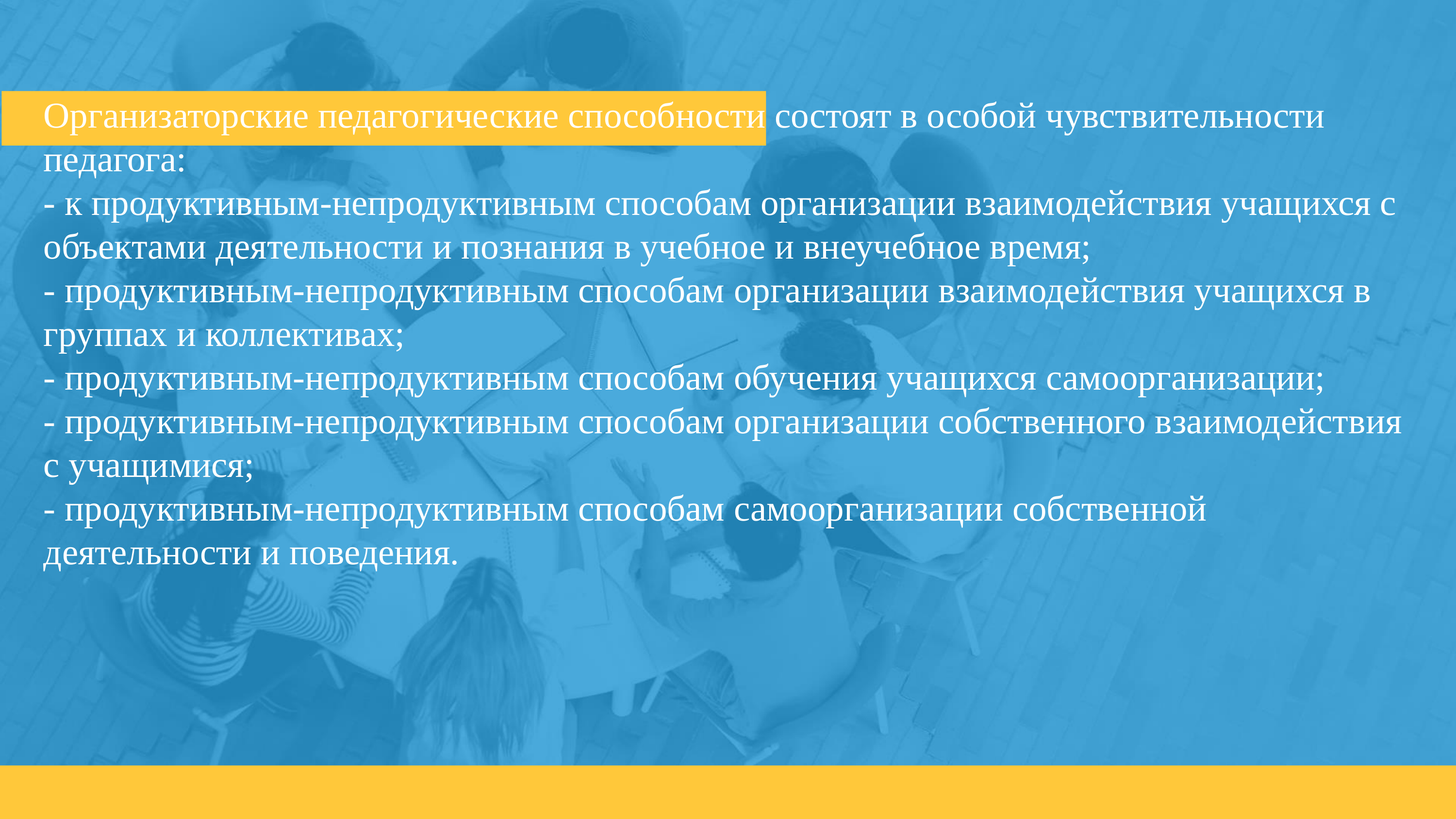

Организаторские педагогические способности состоят в особой чувствительности педагога:
- к продуктивным-непродуктивным способам организации взаимодействия учащихся с объектами деятельности и познания в учебное и внеучебное время;
- продуктивным-непродуктивным способам организации взаимодействия учащихся в группах и коллективах;
- продуктивным-непродуктивным способам обучения учащихся самоорганизации;
- продуктивным-непродуктивным способам организации собственного взаимодействия с учащимися;
- продуктивным-непродуктивным способам самоорганизации собственной деятельности и поведения.